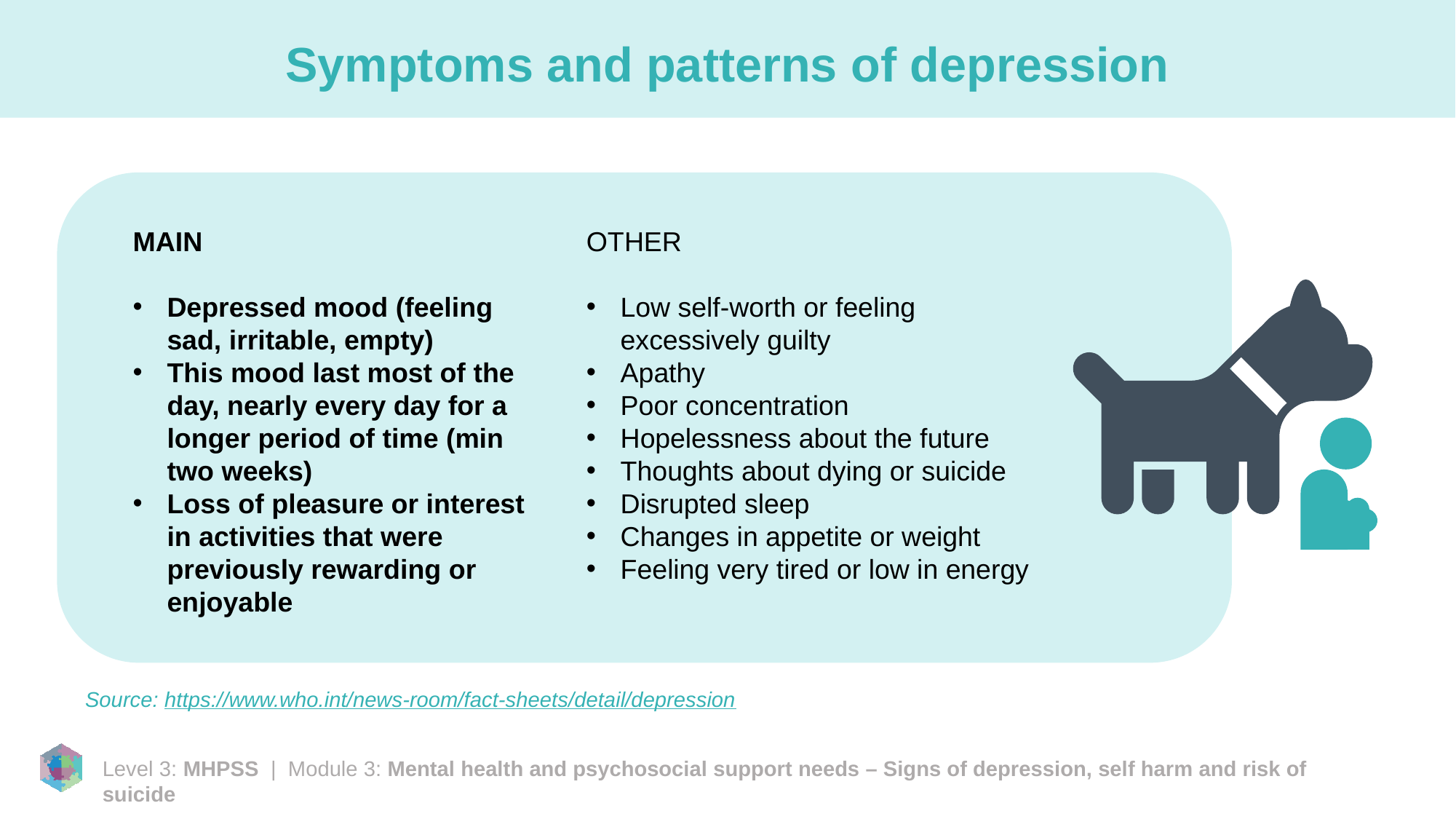

# Symptoms and patterns of depression

MAIN

Depressed mood (feeling sad, irritable, empty)
This mood last most of the day, nearly every day for a longer period of time (min two weeks)
Loss of pleasure or interest in activities that were previously rewarding or enjoyable
OTHER

Low self-worth or feeling excessively guilty
Apathy
Poor concentration
Hopelessness about the future
Thoughts about dying or suicide
Disrupted sleep
Changes in appetite or weight
Feeling very tired or low in energy

Source: https://www.who.int/news-room/fact-sheets/detail/depression